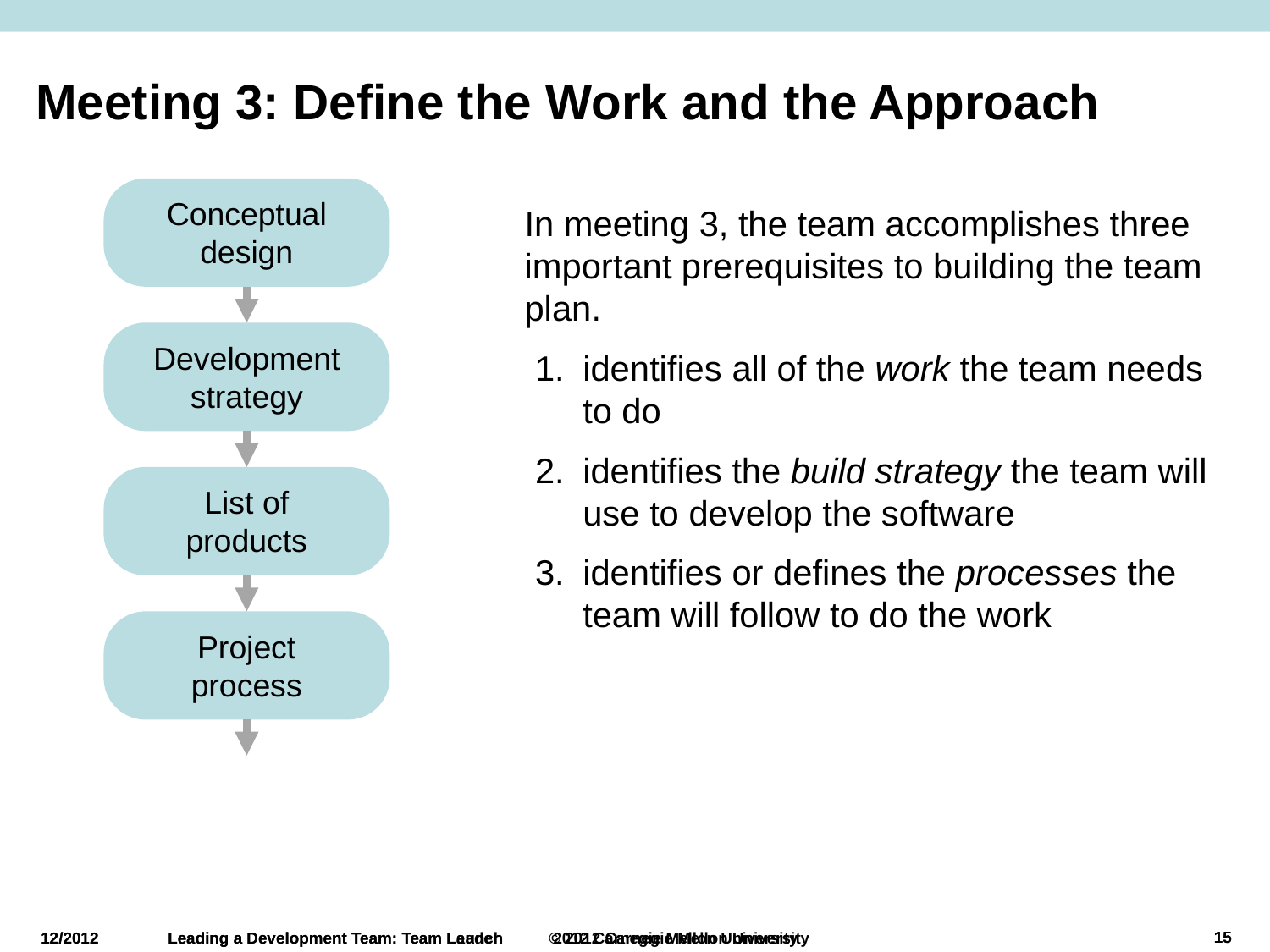

# Meeting 3: Define the Work and the Approach

Conceptual
design
	In meeting 3, the team accomplishes three important prerequisites to building the team plan.
identifies all of the work the team needs to do
identifies the build strategy the team will use to develop the software
identifies or defines the processes the team will follow to do the work

Development
strategy

List of
products

Project
process

Project strategy